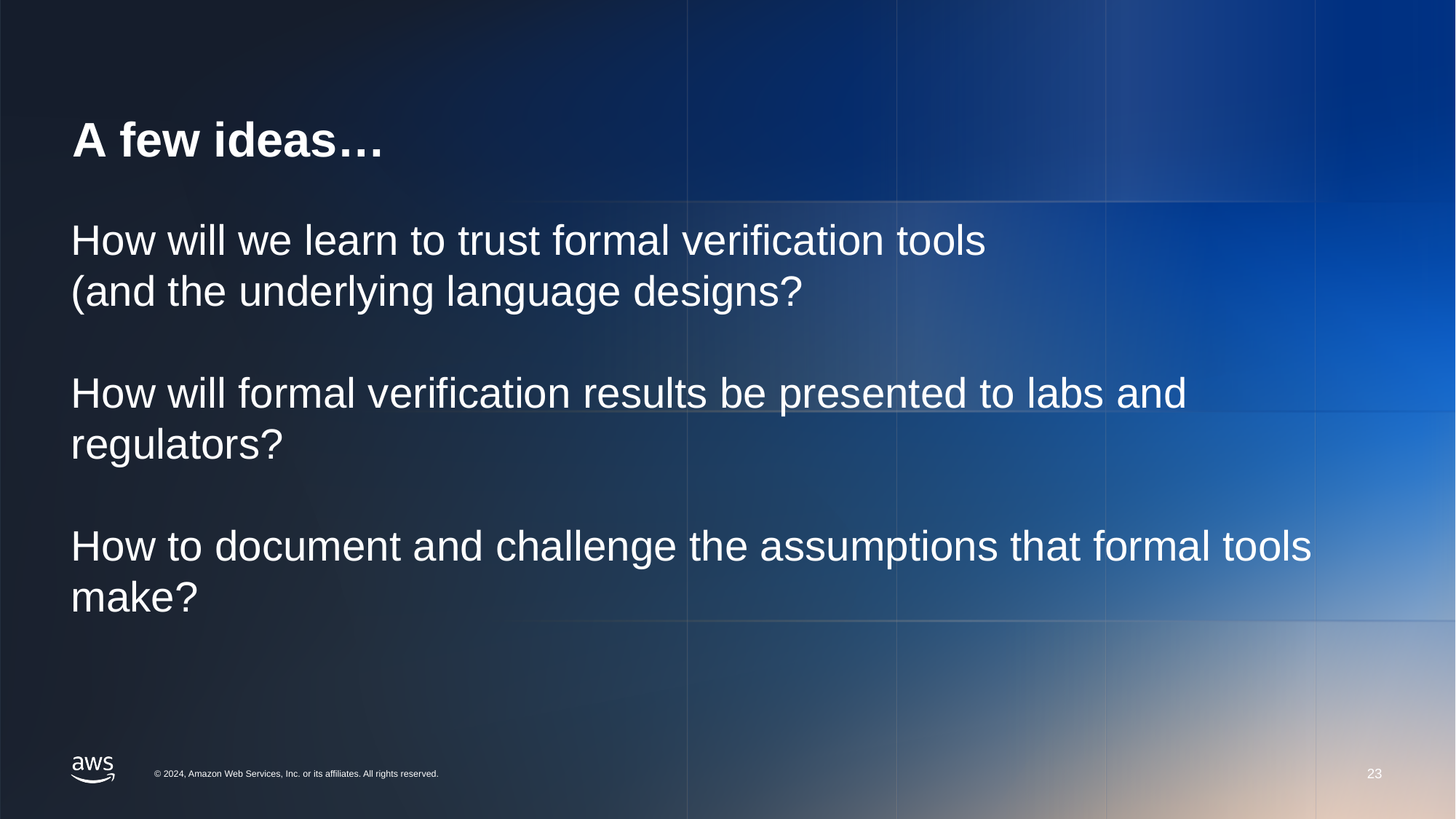

# A few ideas…
How will we learn to trust formal verification tools
(and the underlying language designs?

How will formal verification results be presented to labs and regulators?

How to document and challenge the assumptions that formal tools make?

23